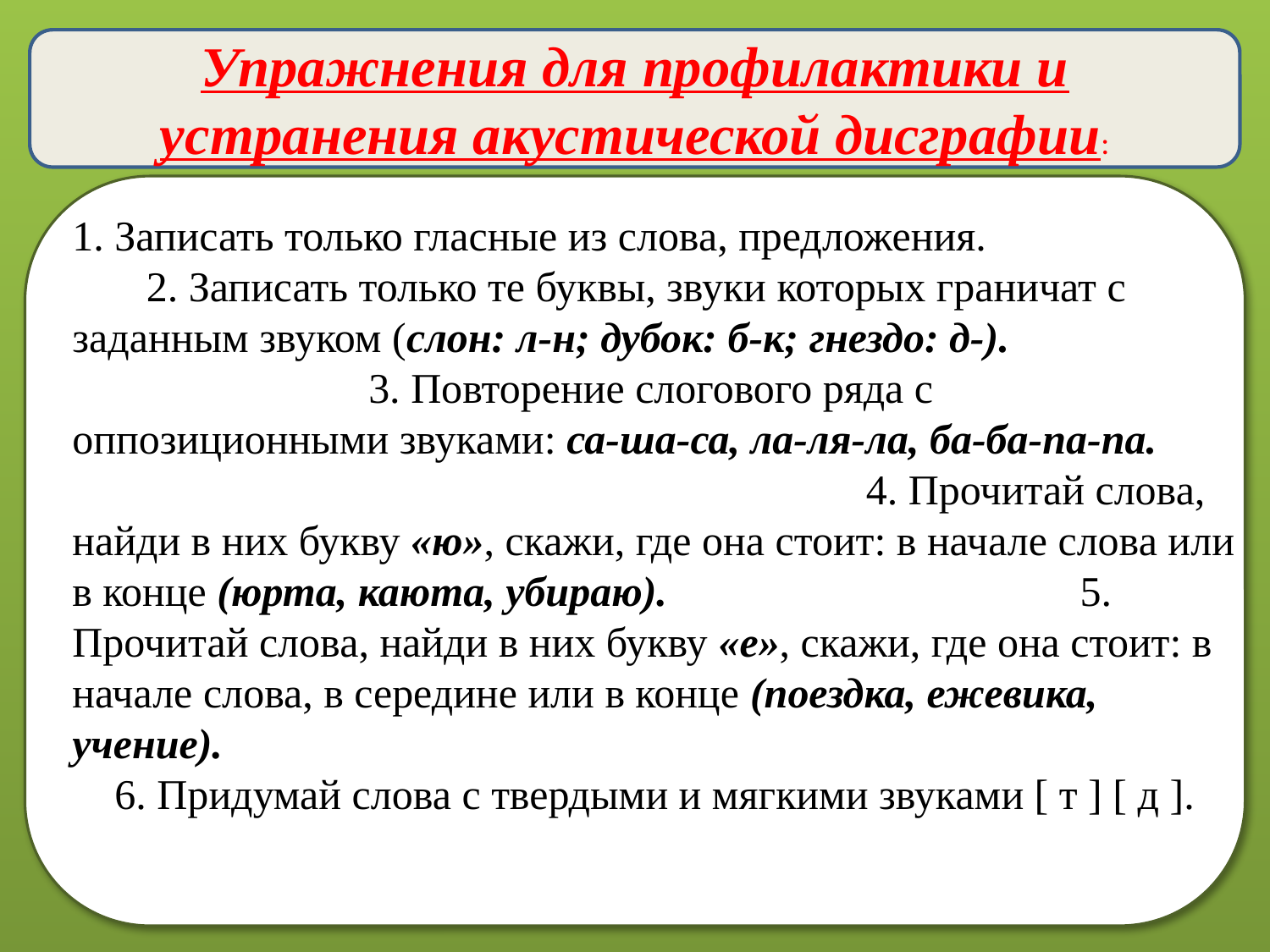

Упражнения для профилактики и устранения акустической дисграфии:

1. Записать только гласные из слова, предложения.                                 2. Записать только те буквы, звуки которых граничат с заданным звуком (слон: л-н; дубок: б-к; гнездо: д-).                                                    3. Повторение слогового ряда с оппозиционными звуками: са-ша-са, ла-ля-ла, ба-ба-па-па.                                                                                     4. Прочитай слова, найди в них букву «ю», скажи, где она стоит: в начале слова или в конце (юрта, каюта, убираю).                                       5. Прочитай слова, найди в них букву «е», скажи, где она стоит: в начале слова, в середине или в конце (поездка, ежевика, учение).                                                                                                      6. Придумай слова с твердыми и мягкими звуками [ т ] [ д ].